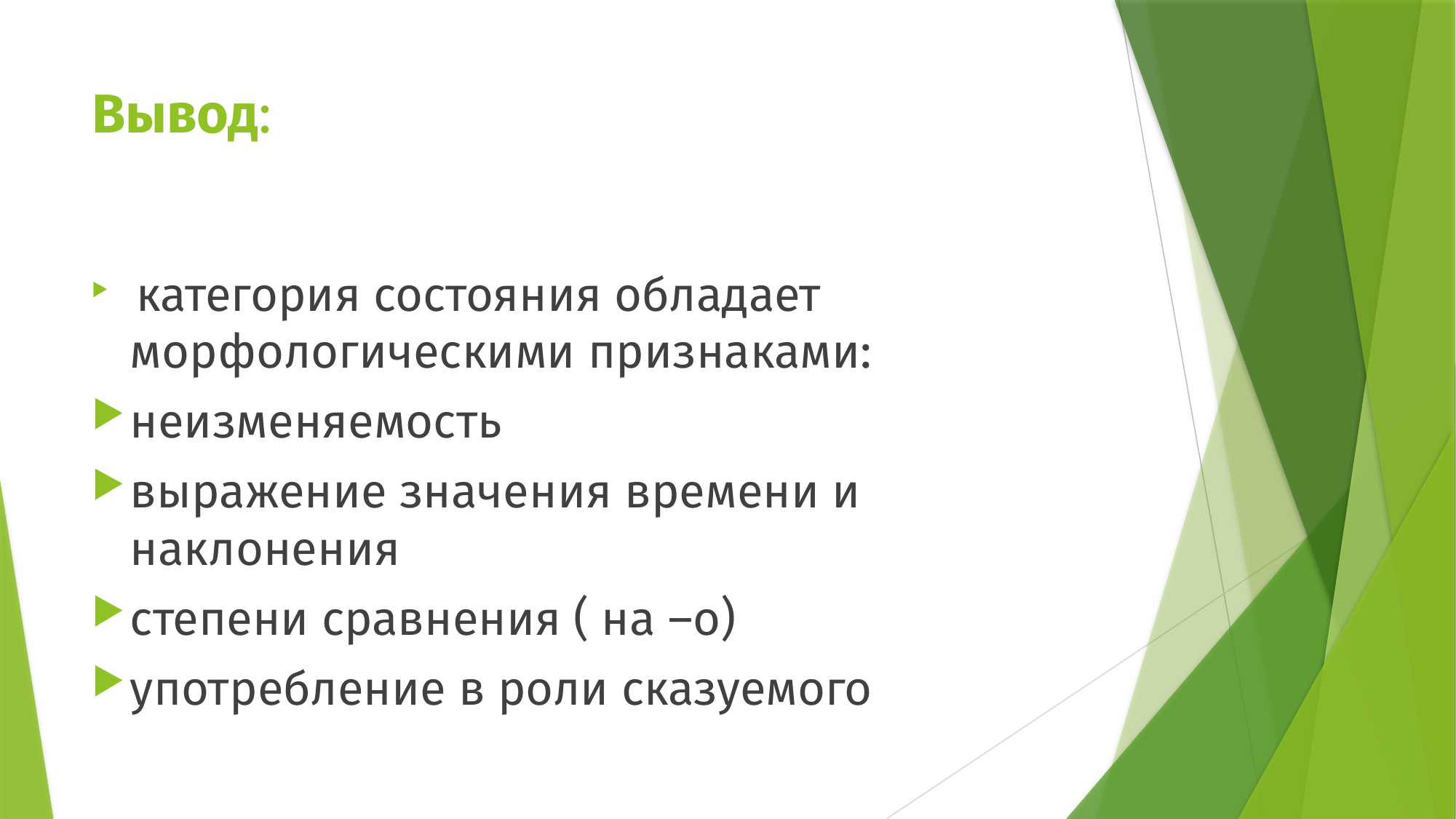

# Вывод:
 категория состояния обладает  морфологическими признаками:
неизменяемость
выражение значения времени и наклонения
степени сравнения ( на –о)
употребление в роли сказуемого